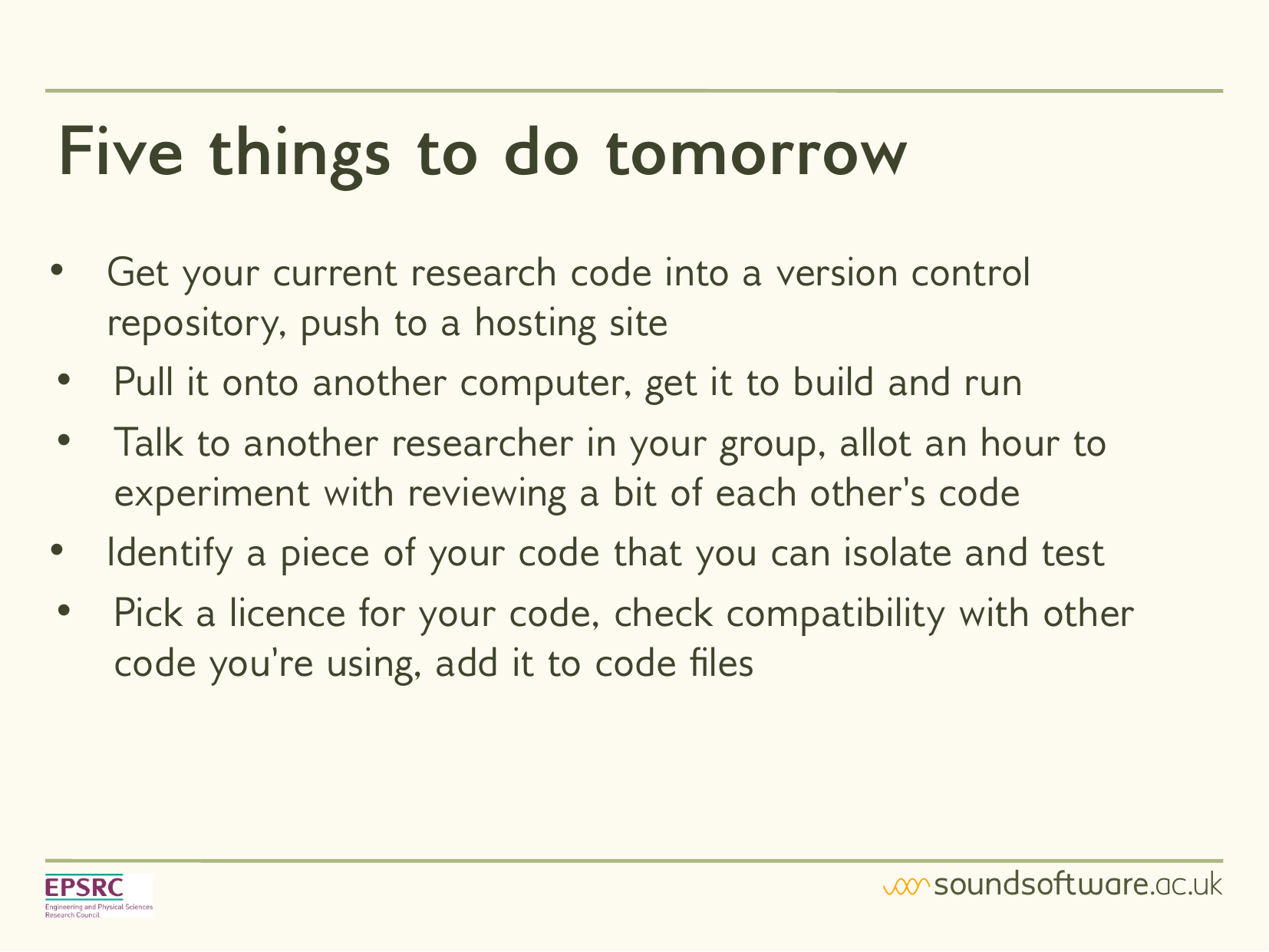

Five things to do tomorrow
Get your current research code into a version control repository, push to a hosting site
Pull it onto another computer, get it to build and run
Talk to another researcher in your group, allot an hour to experiment with reviewing a bit of each other's code
Identify a piece of your code that you can isolate and test
Pick a licence for your code, check compatibility with other code you're using, add it to code files